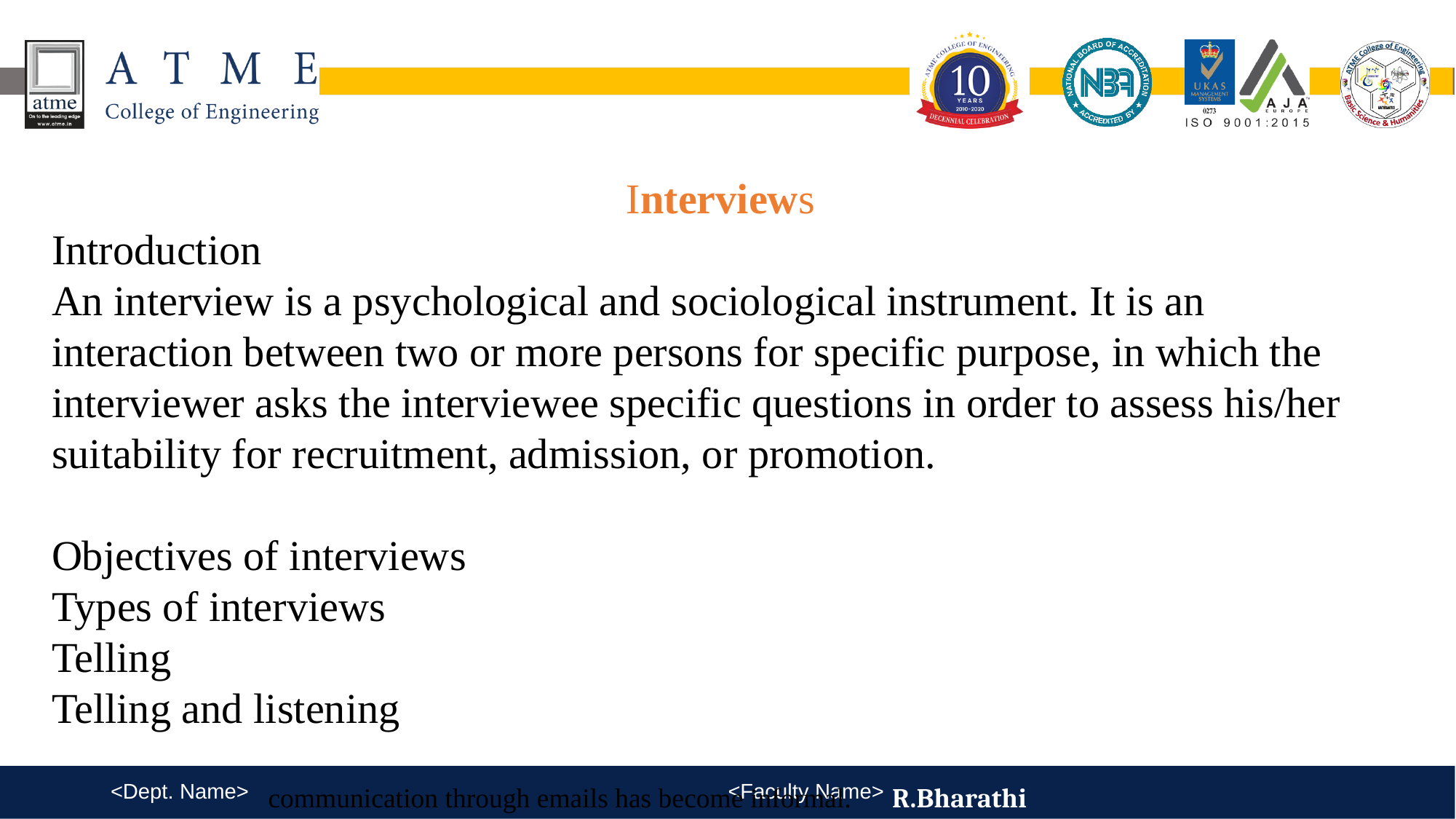

Interviews
Introduction
An interview is a psychological and sociological instrument. It is an interaction between two or more persons for specific purpose, in which the interviewer asks the interviewee specific questions in order to assess his/her suitability for recruitment, admission, or promotion.

Objectives of interviews
Types of interviews
Telling
Telling and listening
communication through emails has become informal.
atics
R.Bharathi